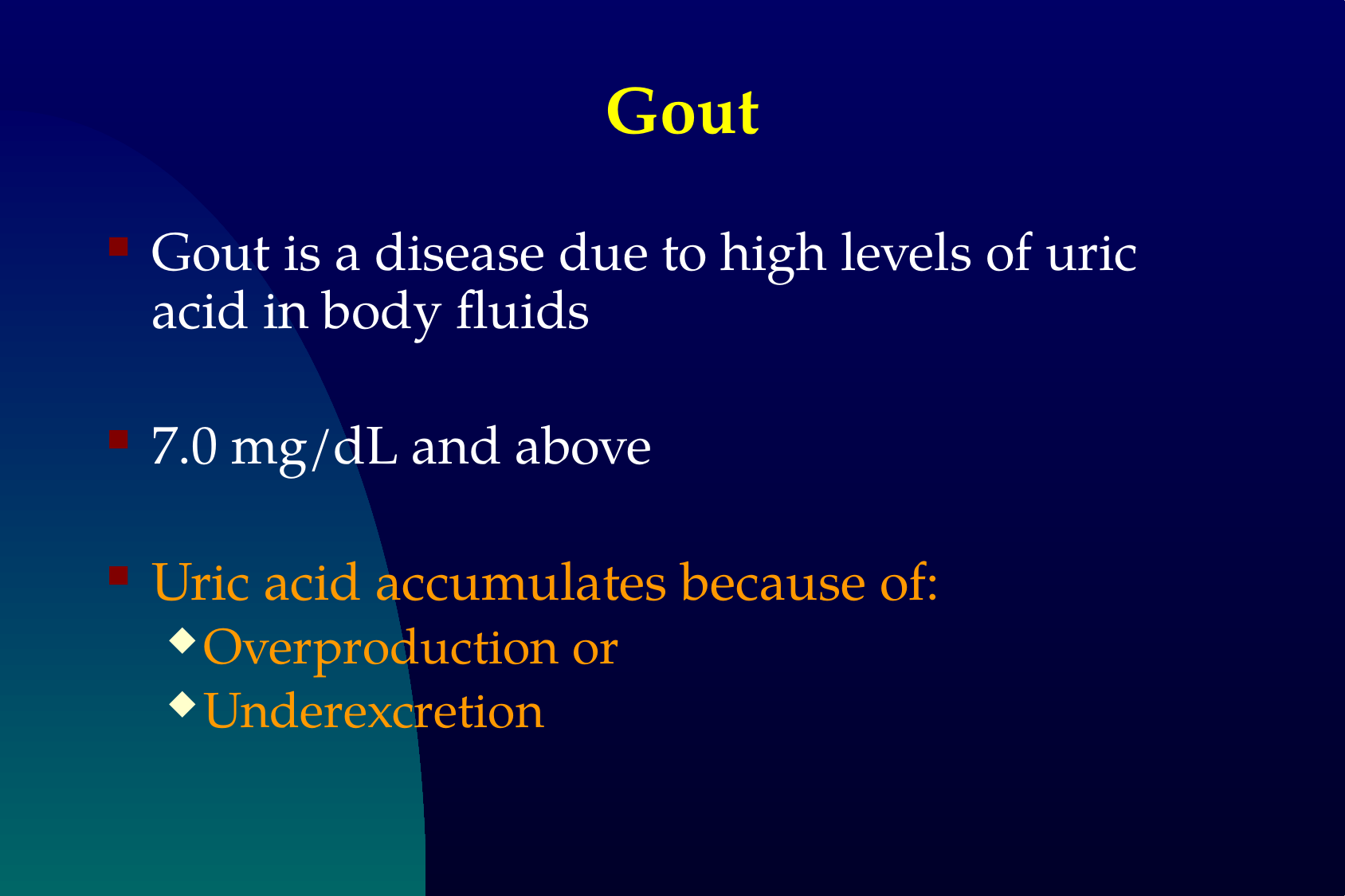

# Gout
Gout is a disease due to high levels of uric acid in body fluids

7.0 mg/dL and above

Uric acid accumulates because of:
Overproduction or
Underexcretion